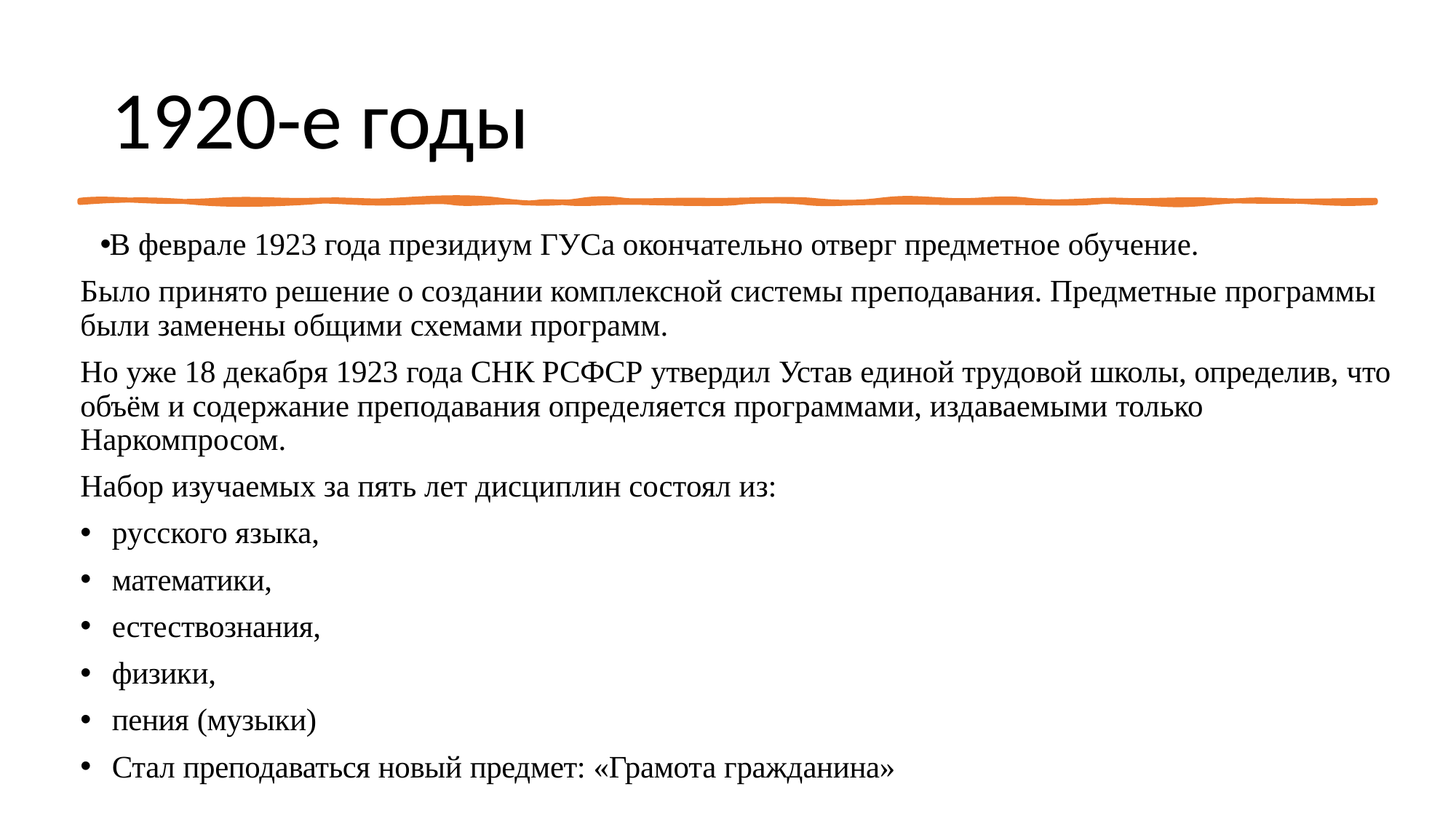

# 1920-е годы

В феврале 1923 года президиум ГУСа окончательно отверг предметное обучение.
Было принято решение о создании комплексной системы преподавания. Предметные программы были заменены общими схемами программ.
Но уже 18 декабря 1923 года СНК РСФСР утвердил Устав единой трудовой школы, определив, что объём и содержание преподавания определяется программами, издаваемыми только Наркомпросом.
Набор изучаемых за пять лет дисциплин состоял из:
русского языка,
математики,
естествознания,
физики,
пения (музыки)
Стал преподаваться новый предмет: «Грамота гражданина»